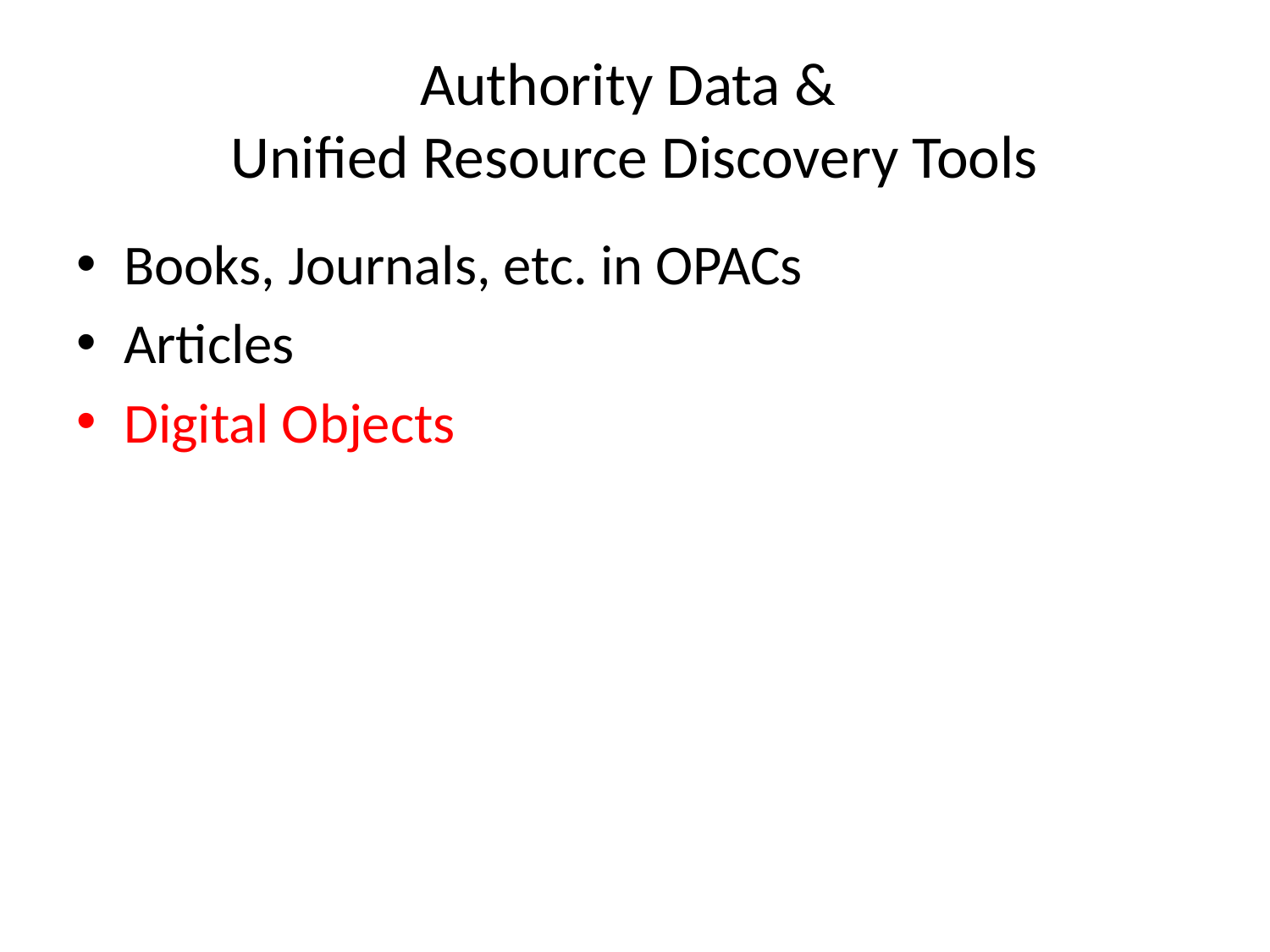

# Authority Data & Unified Resource Discovery Tools
Books, Journals, etc. in OPACs
Articles
Digital Objects